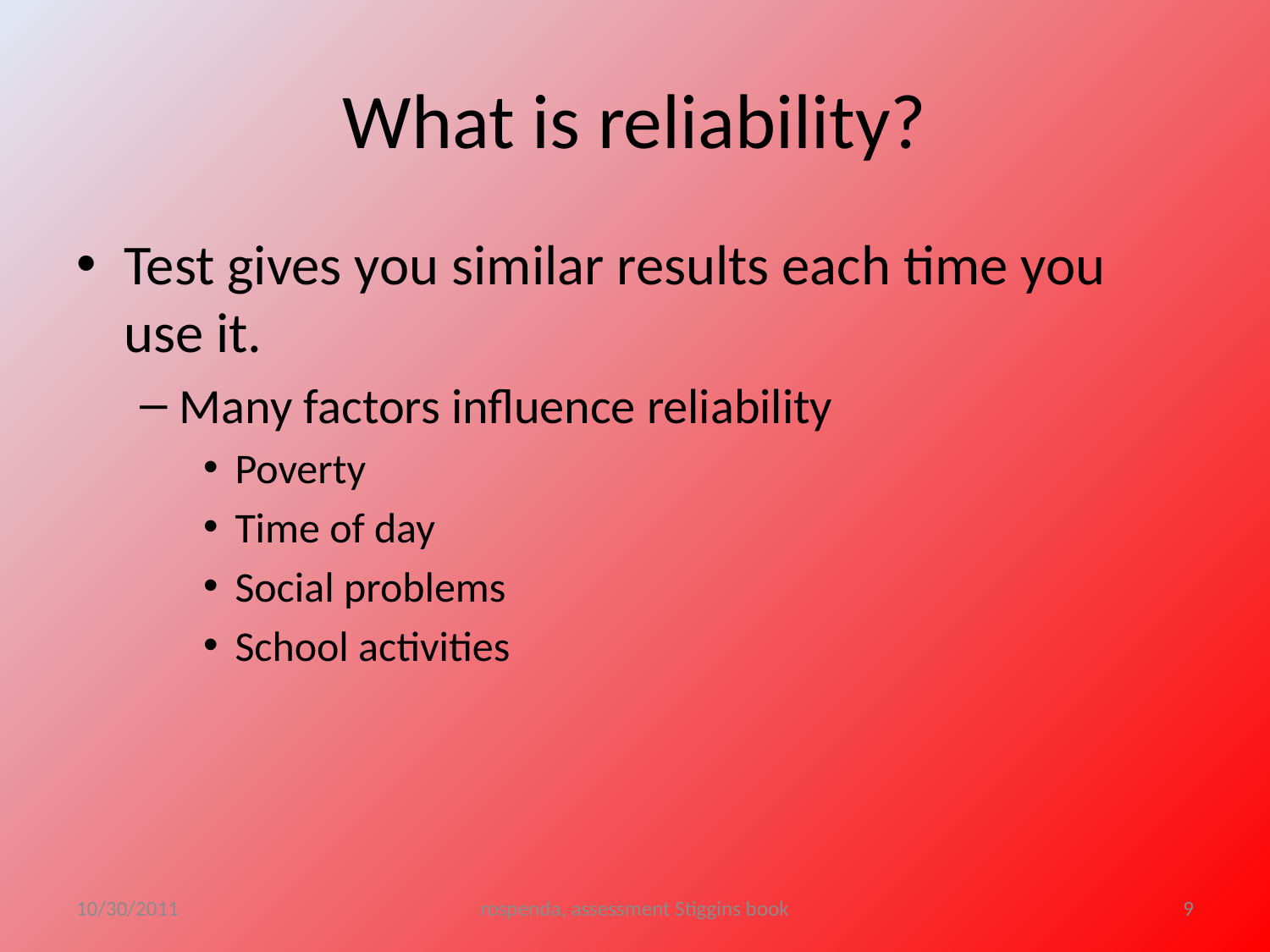

# What is reliability?
Test gives you similar results each time you use it.
Many factors influence reliability
Poverty
Time of day
Social problems
School activities

10/30/2011
rospenda, assessment Stiggins book
9